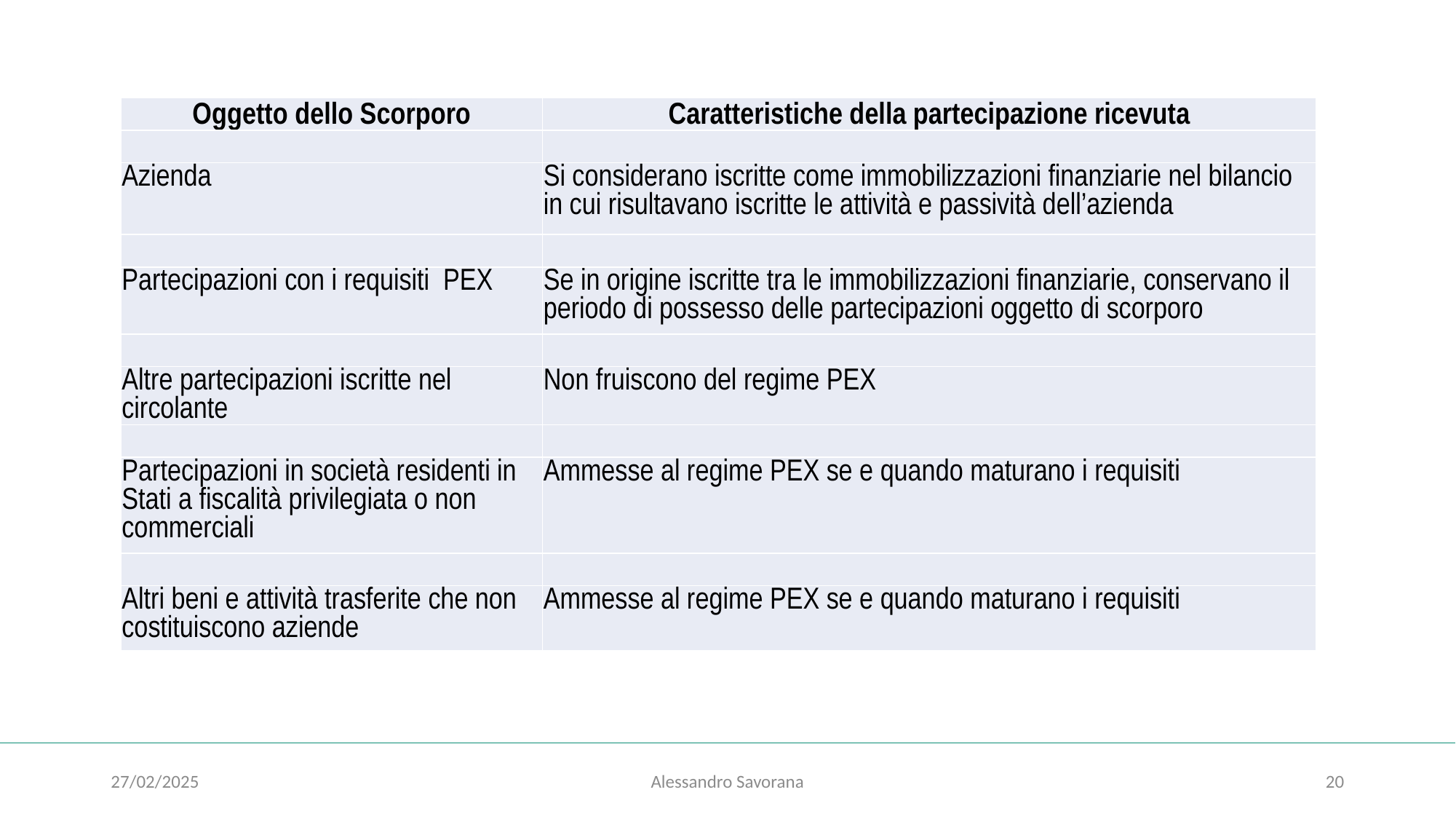

#

| Oggetto dello Scorporo | Caratteristiche della partecipazione ricevuta |
| --- | --- |
|  |  |
| Azienda | Si considerano iscritte come immobilizzazioni finanziarie nel bilancio in cui risultavano iscritte le attività e passività dell’azienda |
|  |  |
| Partecipazioni con i requisiti PEX | Se in origine iscritte tra le immobilizzazioni finanziarie, conservano il periodo di possesso delle partecipazioni oggetto di scorporo |
|  |  |
| Altre partecipazioni iscritte nel circolante | Non fruiscono del regime PEX |
|  |  |
| Partecipazioni in società residenti in Stati a fiscalità privilegiata o non commerciali | Ammesse al regime PEX se e quando maturano i requisiti |
|  |  |
| Altri beni e attività trasferite che non costituiscono aziende | Ammesse al regime PEX se e quando maturano i requisiti |
27/02/2025
Alessandro Savorana
20